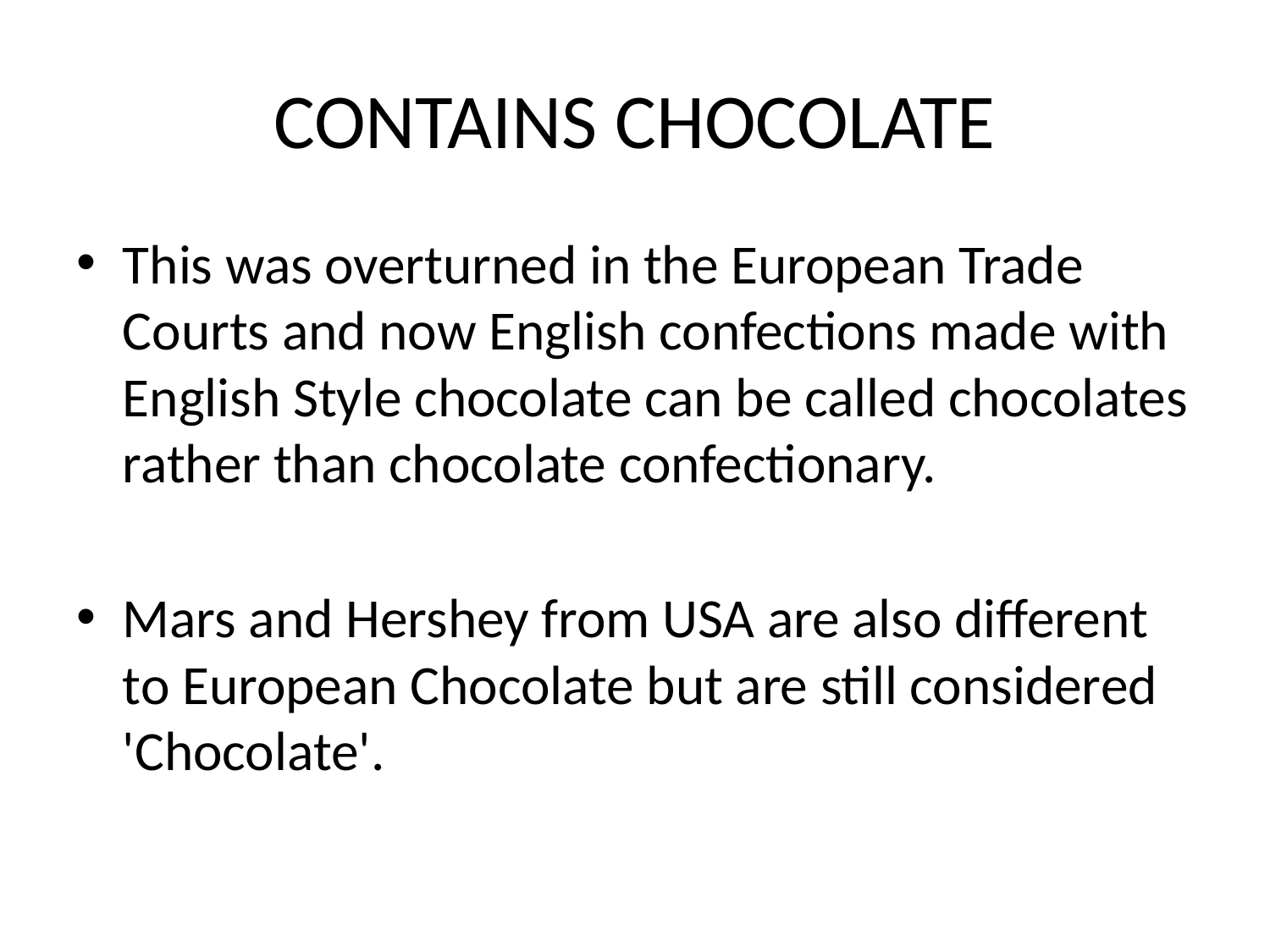

# CONTAINS CHOCOLATE
This was overturned in the European Trade Courts and now English confections made with English Style chocolate can be called chocolates rather than chocolate confectionary.

Mars and Hershey from USA are also different to European Chocolate but are still considered 'Chocolate'.